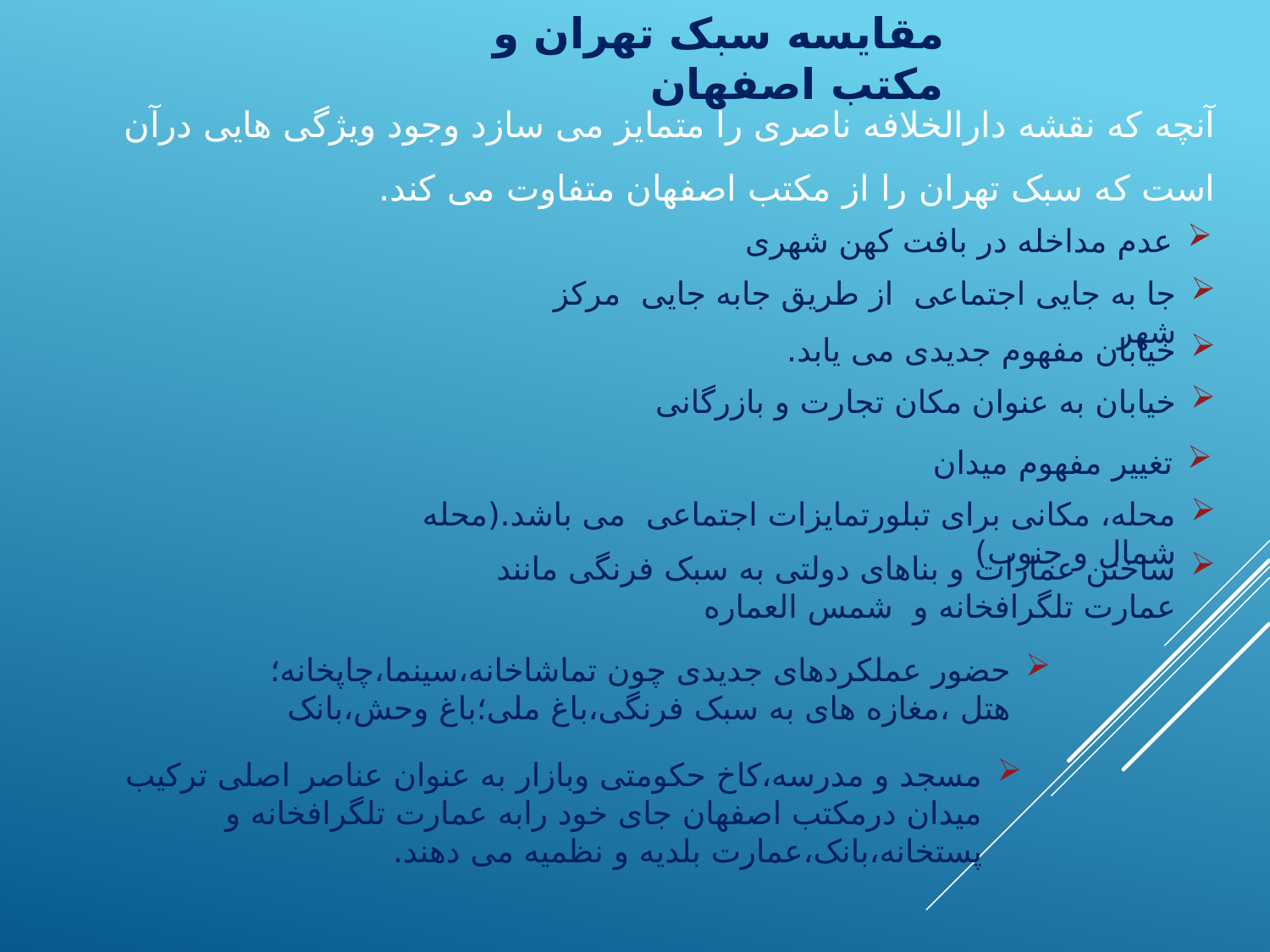

# مقایسه سبک تهران و مکتب اصفهان
آنچه که نقشه دارالخلافه ناصری را متمایز می سازد وجود ویژگی هایی درآن است که سبک تهران را از مکتب اصفهان متفاوت می کند.
عدم مداخله در بافت کهن شهری
جا به جایی اجتماعی  از طریق جابه جایی  مرکز شهر
خیابان مفهوم جدیدی می یابد.
خیابان به عنوان مکان تجارت و بازرگانی
تغییر مفهوم میدان
محله، مکانی برای تبلورتمایزات اجتماعی  می باشد.(محله شمال و جنوب)
ساختن عمارات و بناهای دولتی به سبک فرنگی مانند عمارت تلگرافخانه و  شمس العماره
حضور عملکردهای جدیدی چون تماشاخانه،سینما،چاپخانه؛هتل ،مغازه های به سبک فرنگی،باغ ملی؛باغ وحش،بانک
مسجد و مدرسه،کاخ حکومتی وبازار به عنوان عناصر اصلی ترکیب میدان درمکتب اصفهان جای خود رابه عمارت تلگرافخانه و پستخانه،بانک،عمارت بلدیه و نظمیه می دهند.